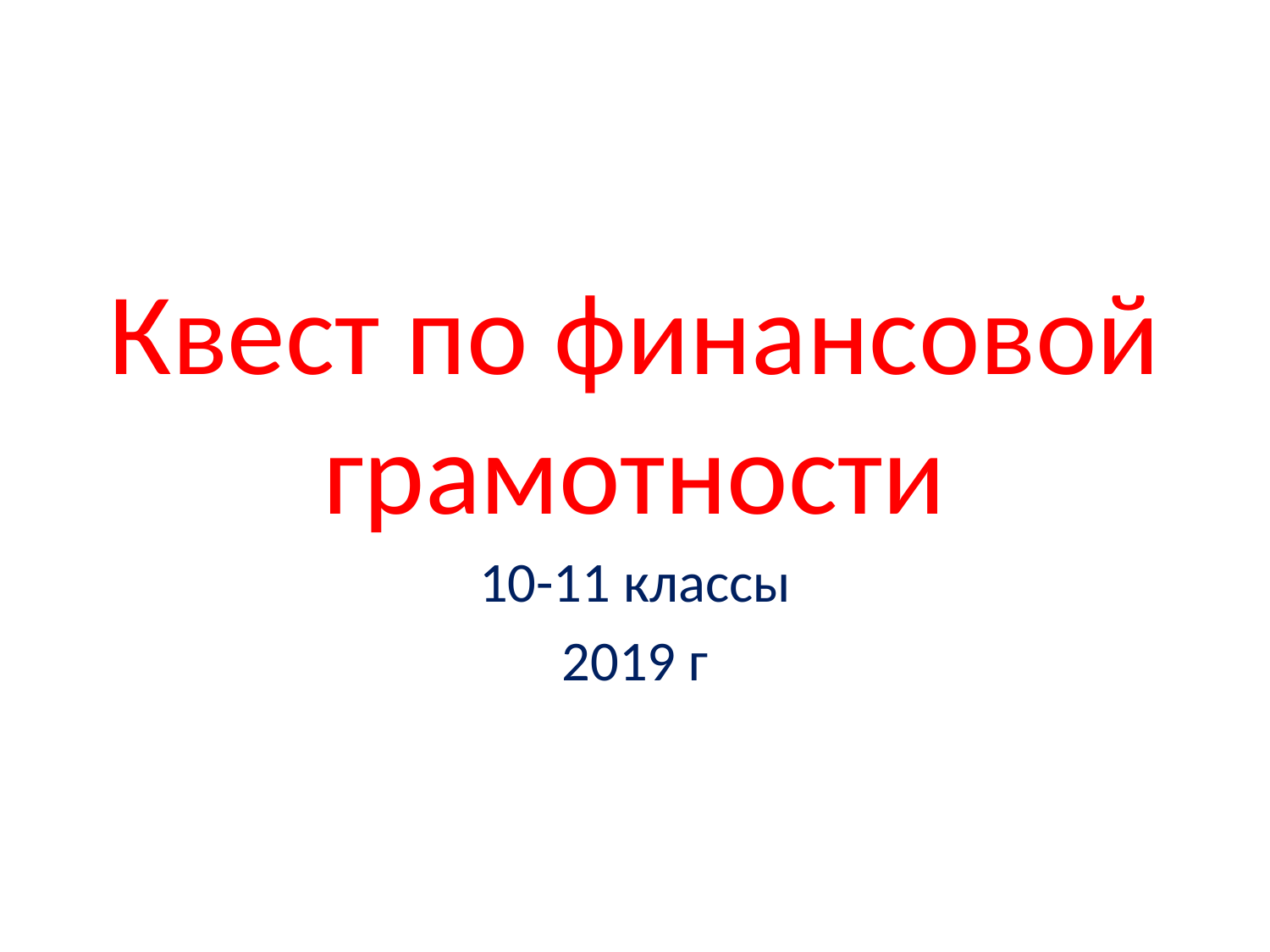

# Квест по финансовой грамотности
10-11 классы
2019 г